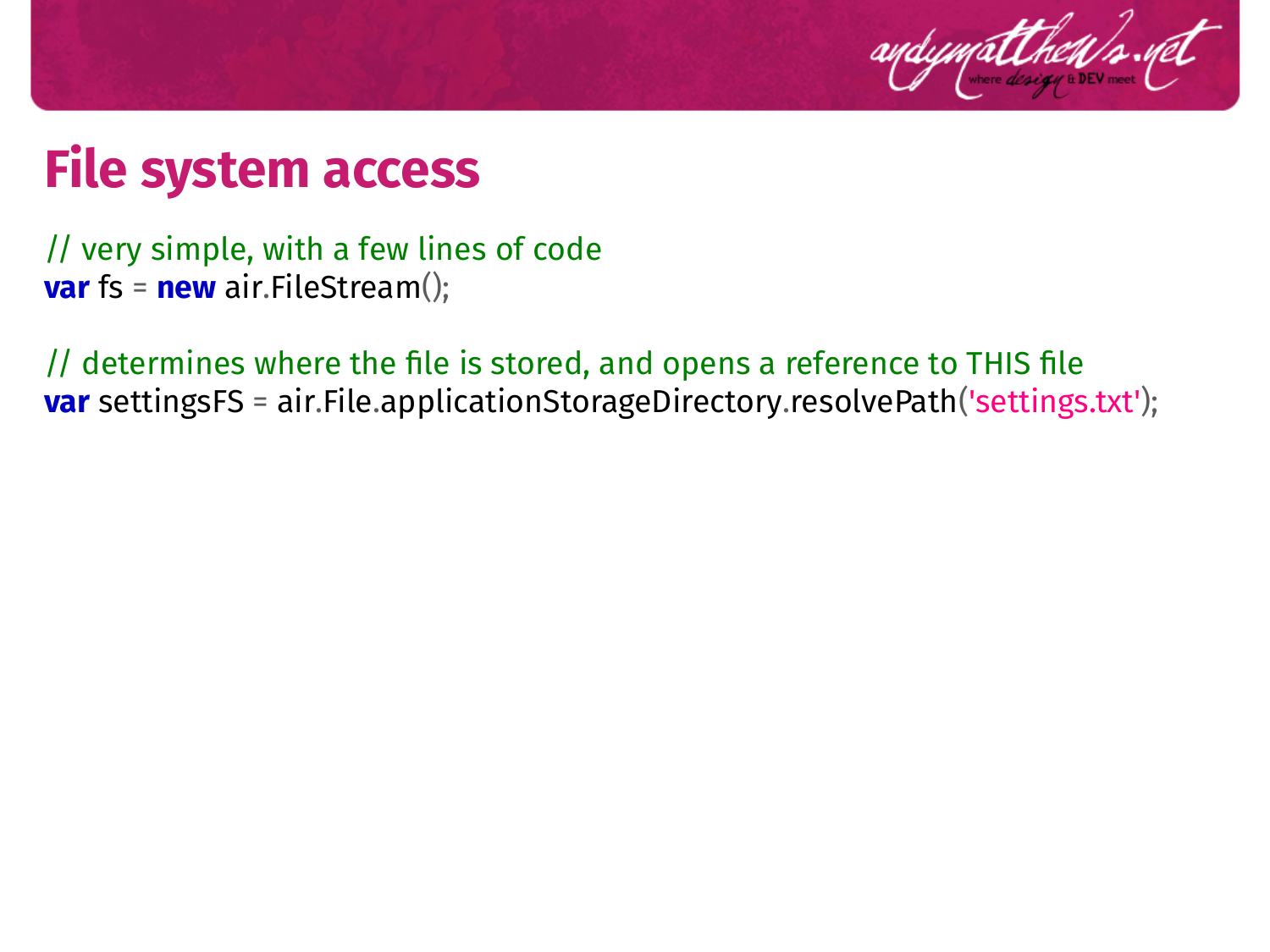

File system access
// very simple, with a few lines of code
var fs = new air.FileStream();

// determines where the file is stored, and opens a reference to THIS file
var settingsFS = air.File.applicationStorageDirectory.resolvePath('settings.txt');